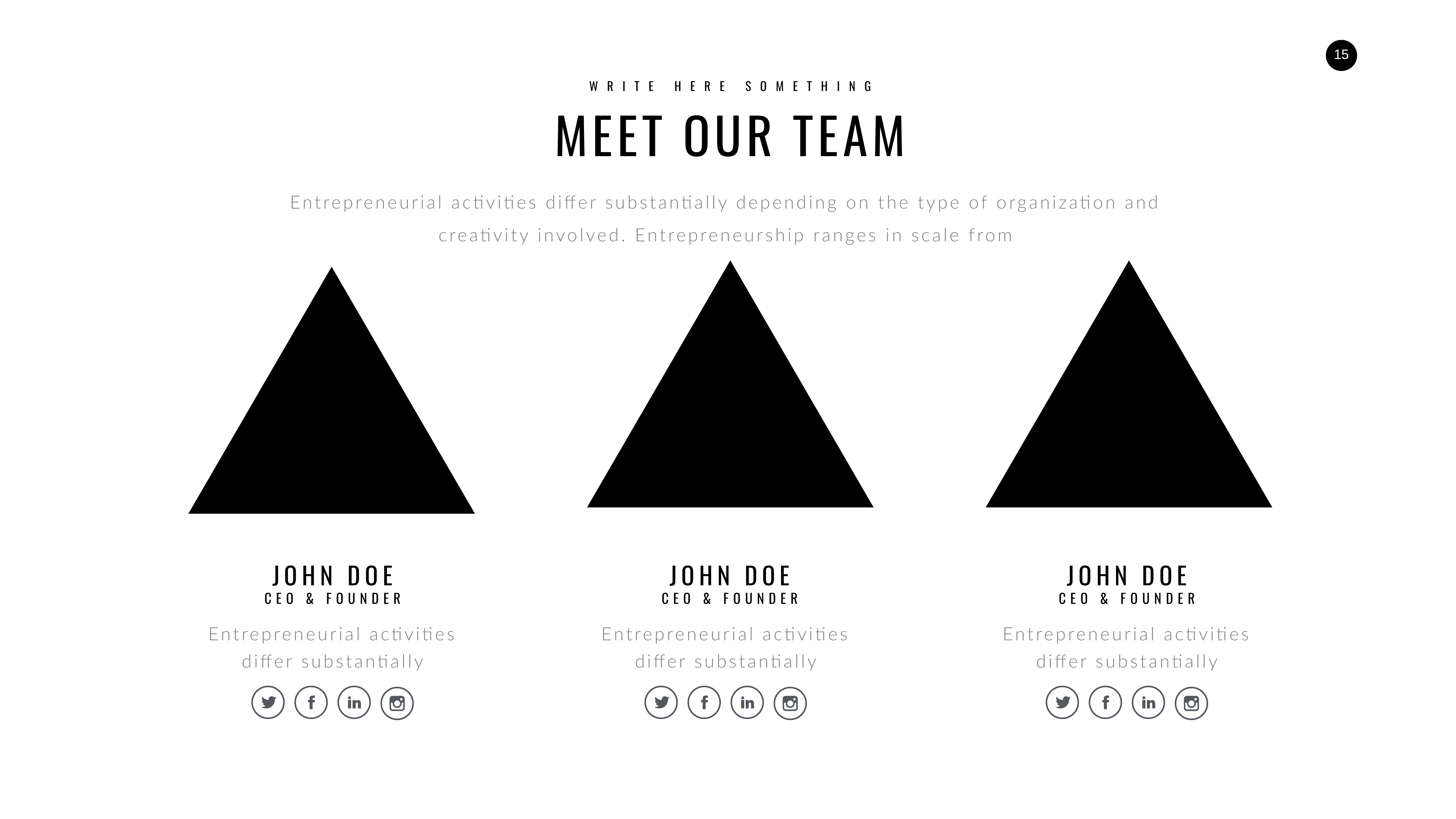

WRITE HERE SOMETHING
MEET OUR TEAM
Entrepreneurial activities differ substantially depending on the type of organization and creativity involved. Entrepreneurship ranges in scale from

JOHN DOE
CEO & FOUNDER
JOHN DOE
CEO & FOUNDER
JOHN DOE
CEO & FOUNDER
Entrepreneurial activities differ substantially
Entrepreneurial activities differ substantially
Entrepreneurial activities differ substantially